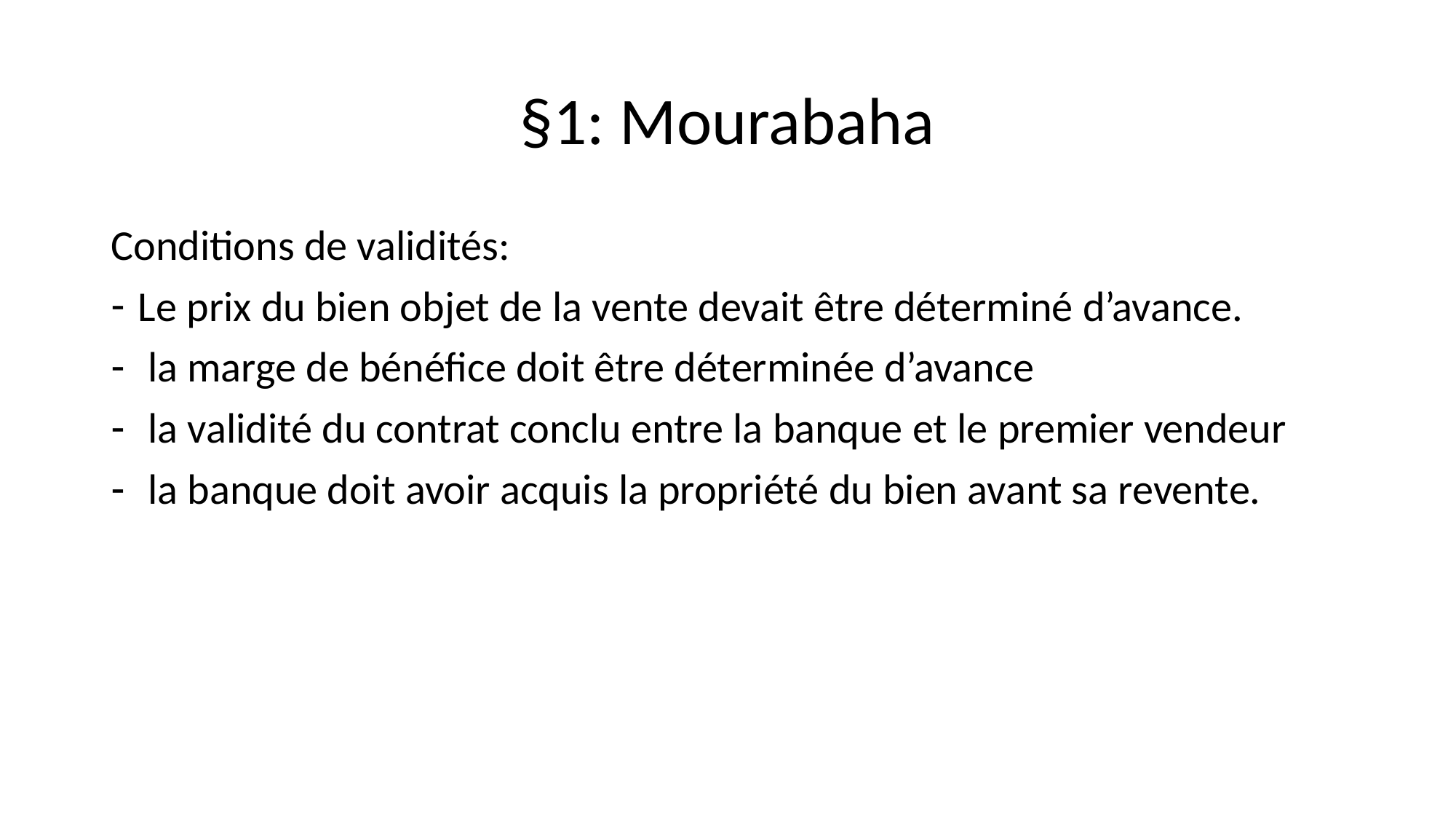

# §1: Mourabaha
Conditions de validités:
Le prix du bien objet de la vente devait être déterminé d’avance.
 la marge de bénéfice doit être déterminée d’avance
 la validité du contrat conclu entre la banque et le premier vendeur
 la banque doit avoir acquis la propriété du bien avant sa revente.